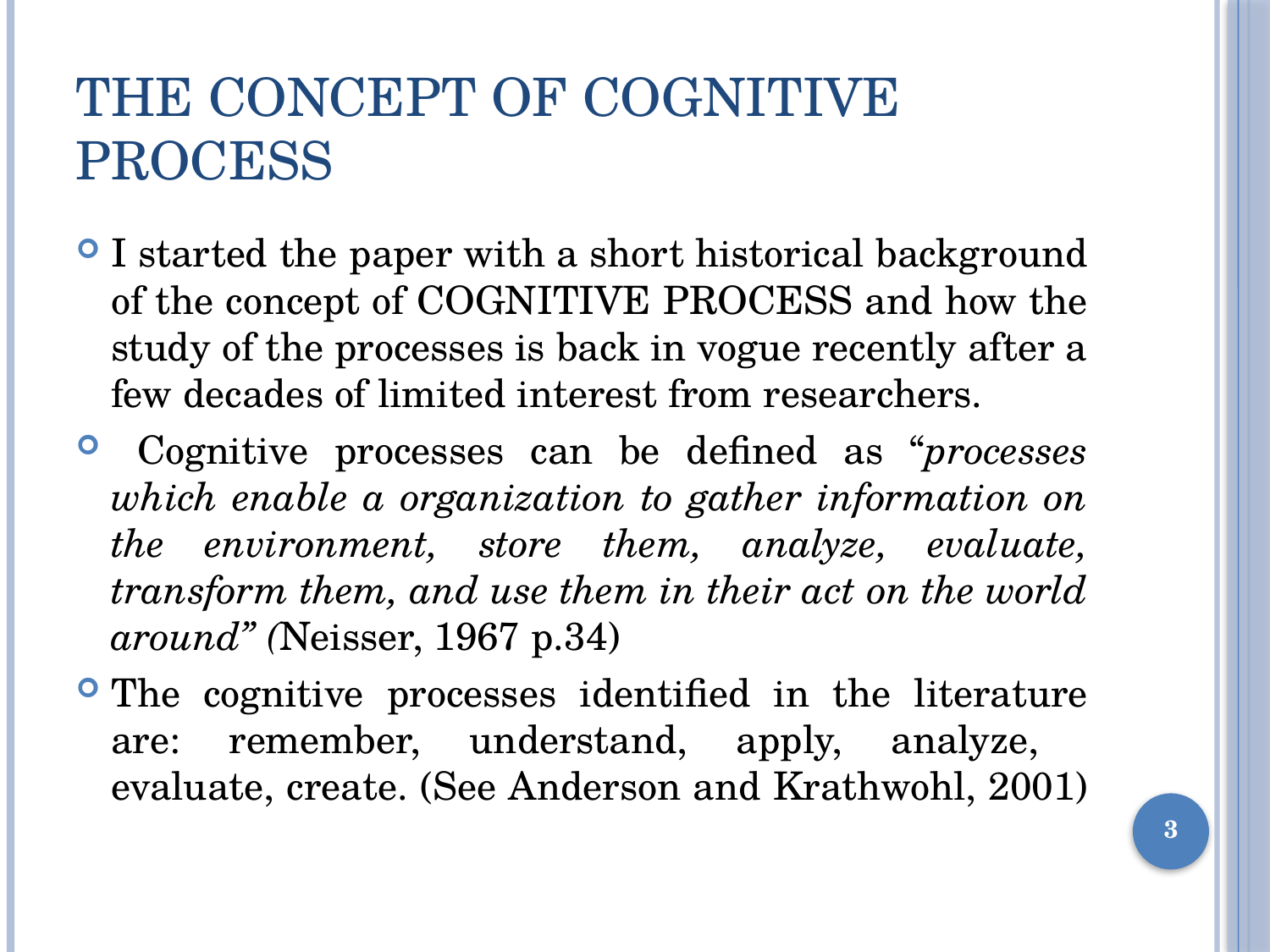

# THE CONCEPT OF COGNITIVE PROCESS
I started the paper with a short historical background of the concept of COGNITIVE PROCESS and how the study of the processes is back in vogue recently after a few decades of limited interest from researchers.
 Cognitive processes can be defined as “processes which enable a organization to gather information on the environment, store them, analyze, evaluate, transform them, and use them in their act on the world around” (Neisser, 1967 p.34)
The cognitive processes identified in the literature are: remember, understand, apply, analyze,
evaluate, create. (See Anderson and Krathwohl, 2001)
3